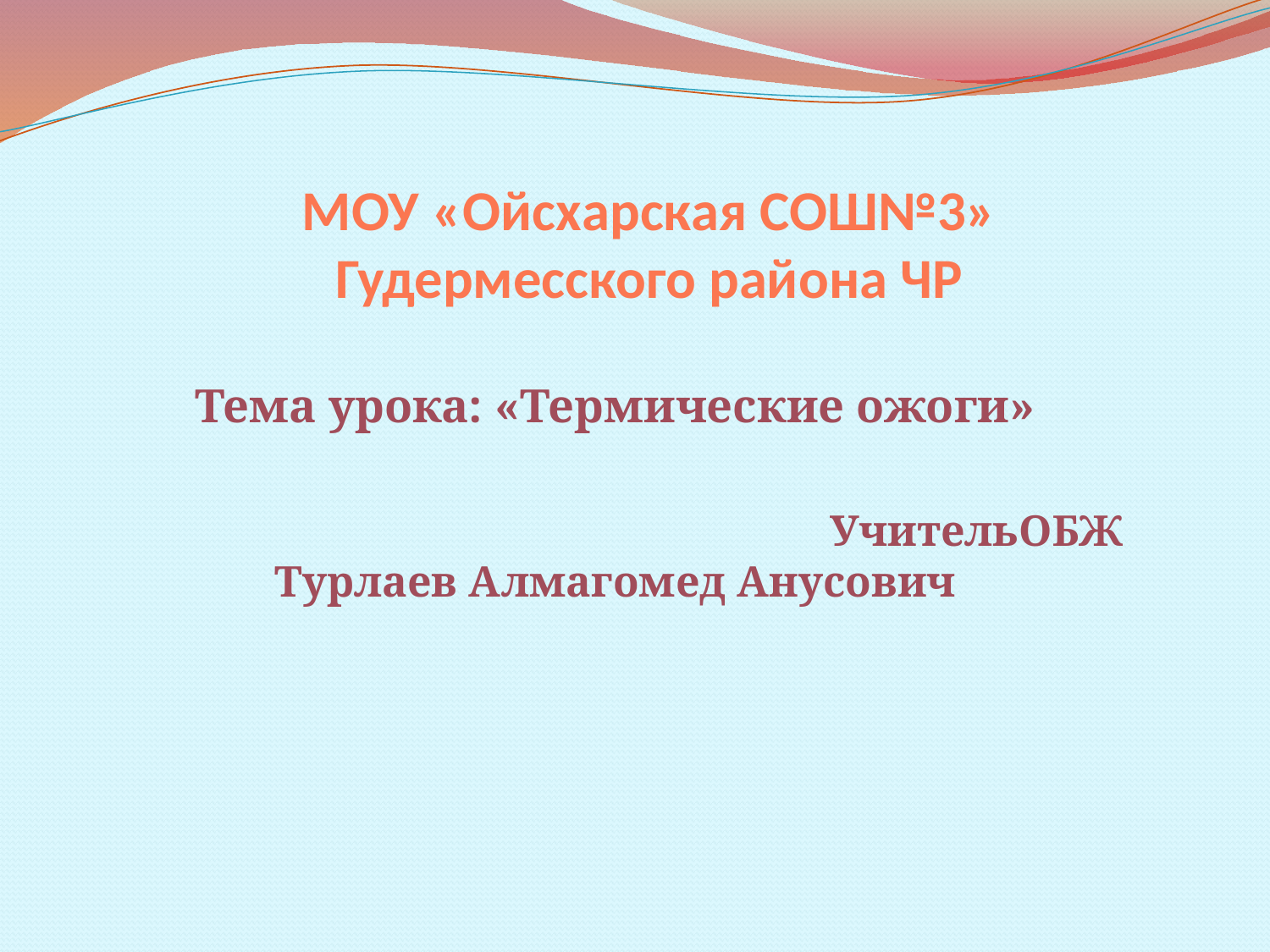

# МОУ «Ойсхарская СОШ№3» Гудермесского района ЧР
Тема урока: «Термические ожоги»

УчительОБЖ Турлаев Алмагомед Анусович